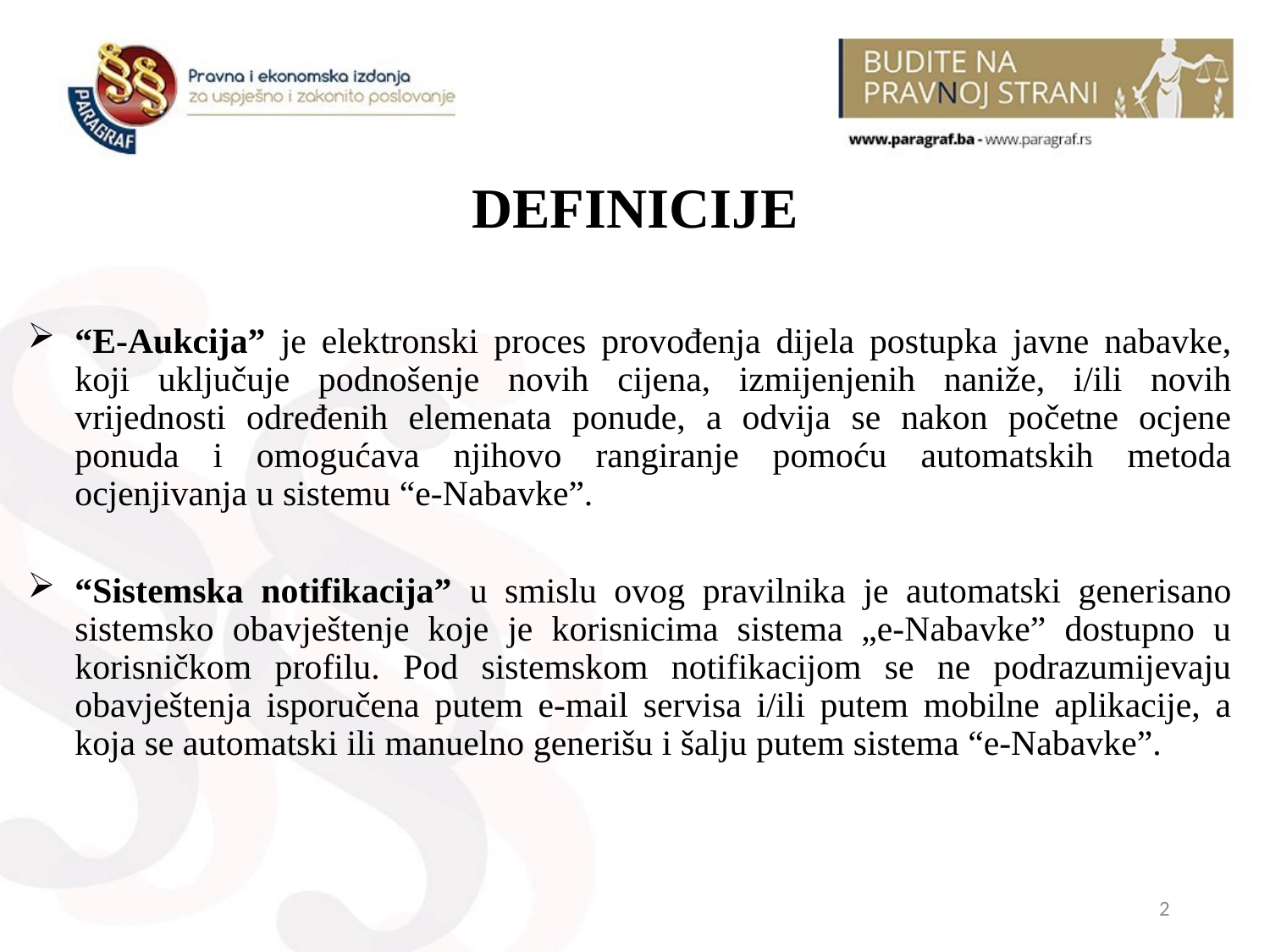

# DEFINICIJE
“E-Aukcija” je elektronski proces provođenja dijela postupka javne nabavke, koji uključuje podnošenje novih cijena, izmijenjenih naniže, i/ili novih vrijednosti određenih elemenata ponude, a odvija se nakon početne ocjene ponuda i omogućava njihovo rangiranje pomoću automatskih metoda ocjenjivanja u sistemu “e-Nabavke”.

“Sistemska notifikacija” u smislu ovog pravilnika je automatski generisano sistemsko obavještenje koje je korisnicima sistema „e-Nabavke” dostupno u korisničkom profilu. Pod sistemskom notifikacijom se ne podrazumijevaju obavještenja isporučena putem e-mail servisa i/ili putem mobilne aplikacije, a koja se automatski ili manuelno generišu i šalju putem sistema “e-Nabavke”.

2